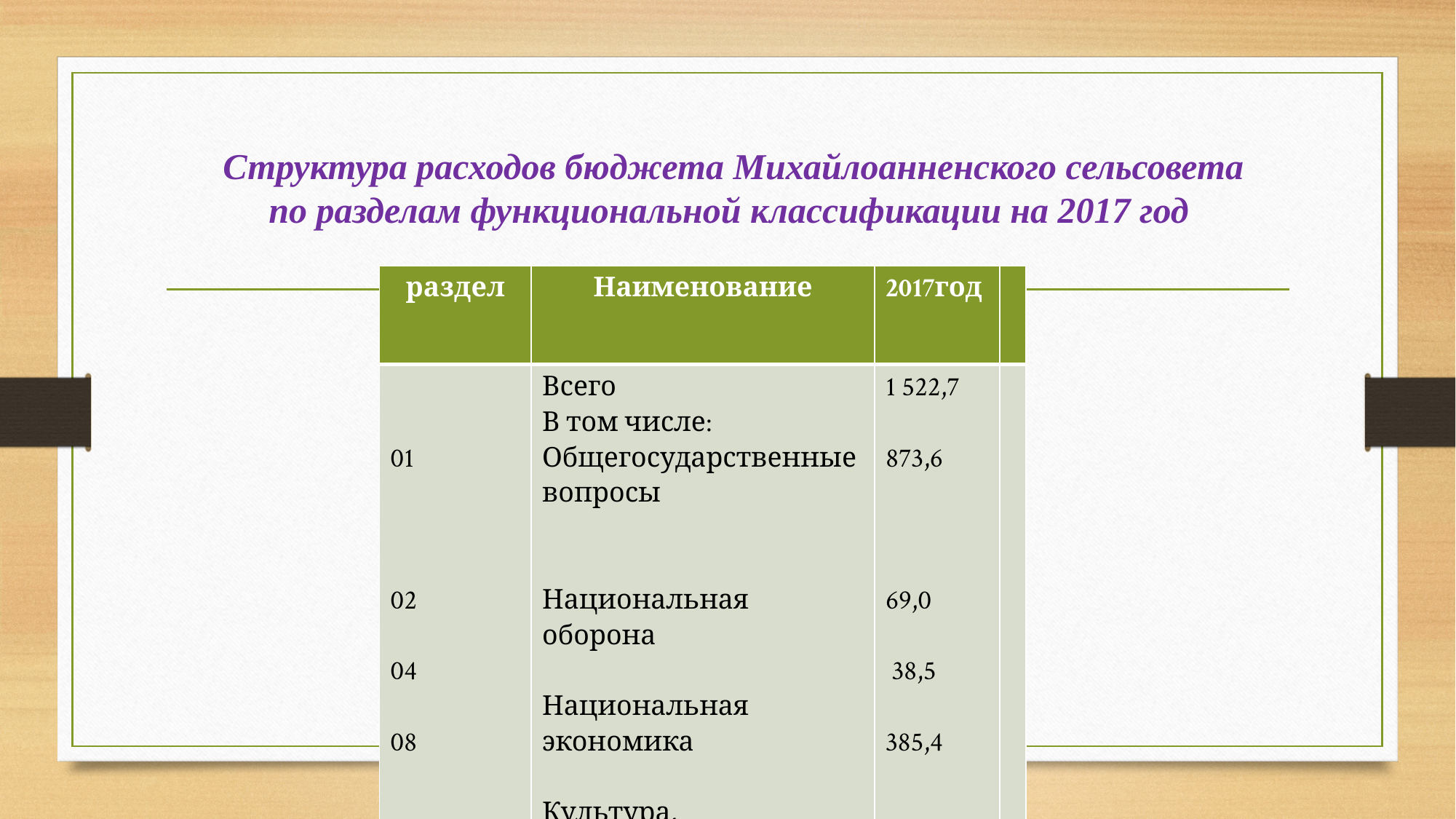

# Структура расходов бюджета Михайлоанненского сельсовета по разделам функциональной классификации на 2017 год
| раздел | Наименование | 2017год |  |
| --- | --- | --- | --- |
| 01 02 04 08 | Всего В том числе: Общегосударственные вопросы Национальная оборона Национальная экономика Культура, Кинематография | 1 522,7 873,6 69,0 38,5 385,4 |  |